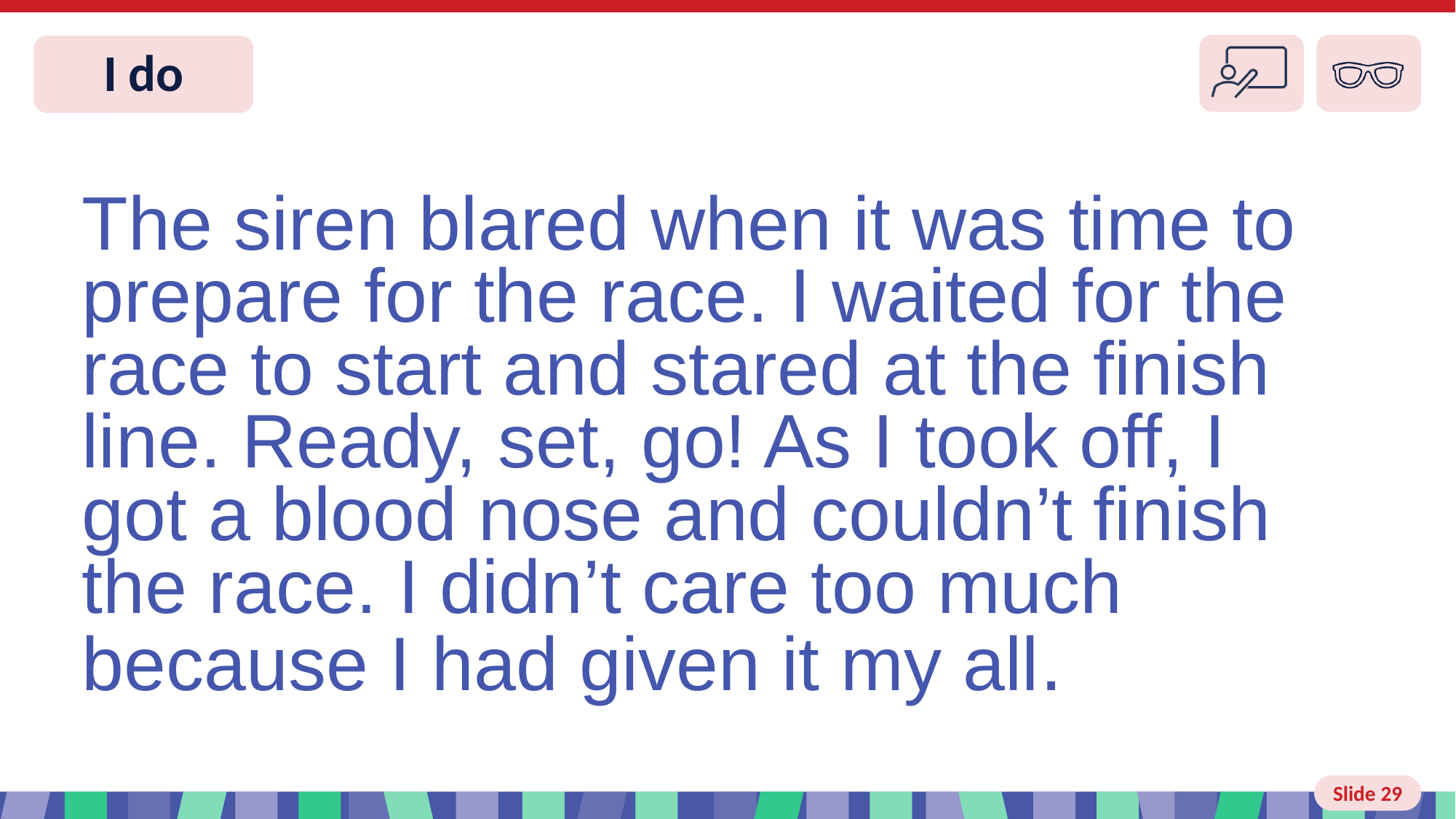

Slide 29 I do
The siren blared when it was time to prepare for the race. I waited for the race to start and stared at the finish line. Ready, set, go! As I took off, I got a blood nose and couldn’t finish the race. I didn’t care too much because I had given it my all.